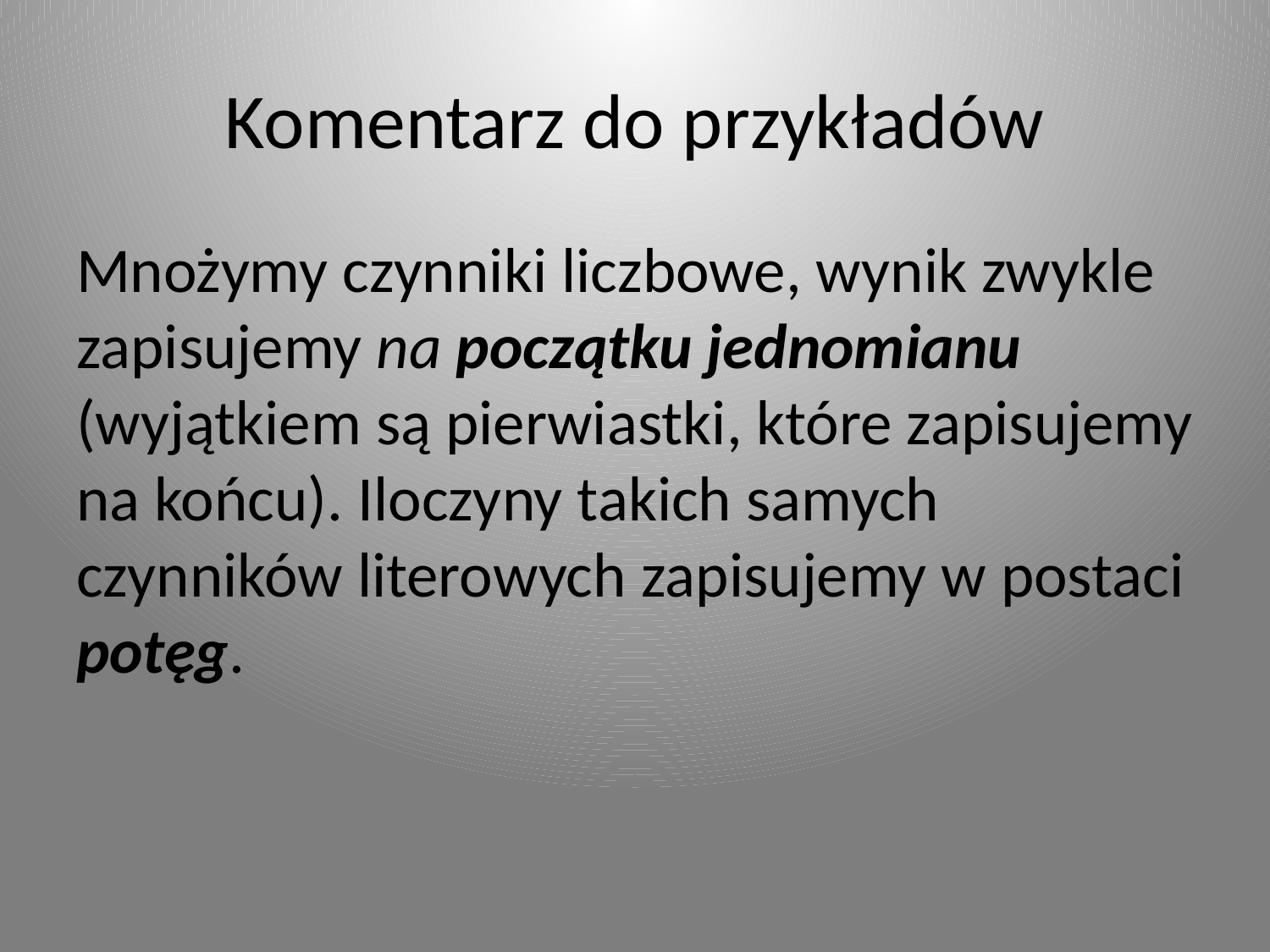

# Komentarz do przykładów
Mnożymy czynniki liczbowe, wynik zwykle zapisujemy na początku jednomianu (wyjątkiem są pierwiastki, które zapisujemy na końcu). Iloczyny takich samych czynników literowych zapisujemy w postaci potęg.